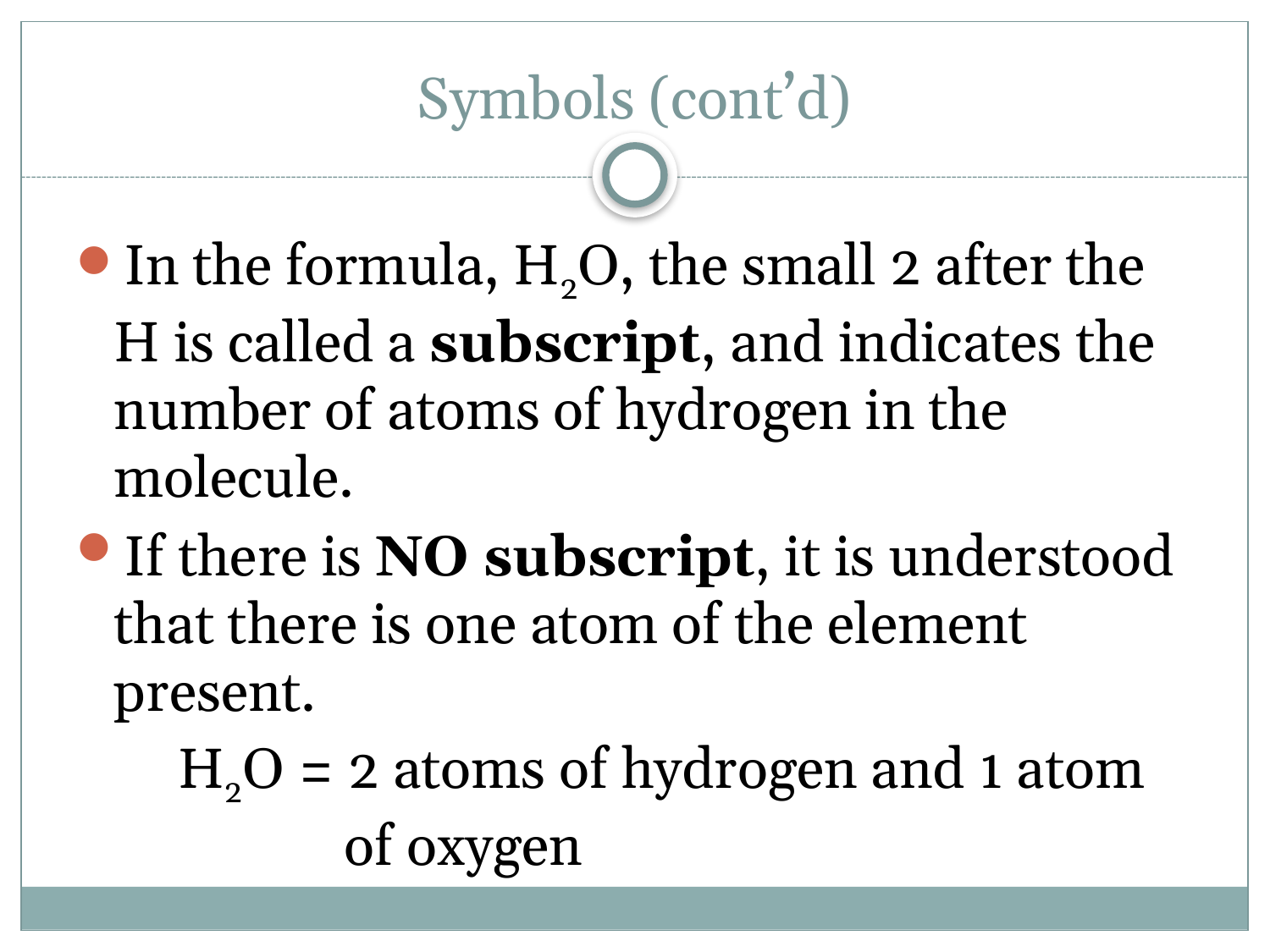

# Symbols (cont’d)
In the formula, H2O, the small 2 after the H is called a subscript, and indicates the number of atoms of hydrogen in the molecule.
If there is NO subscript, it is understood that there is one atom of the element present.
H2O = 2 atoms of hydrogen and 1 atom of oxygen